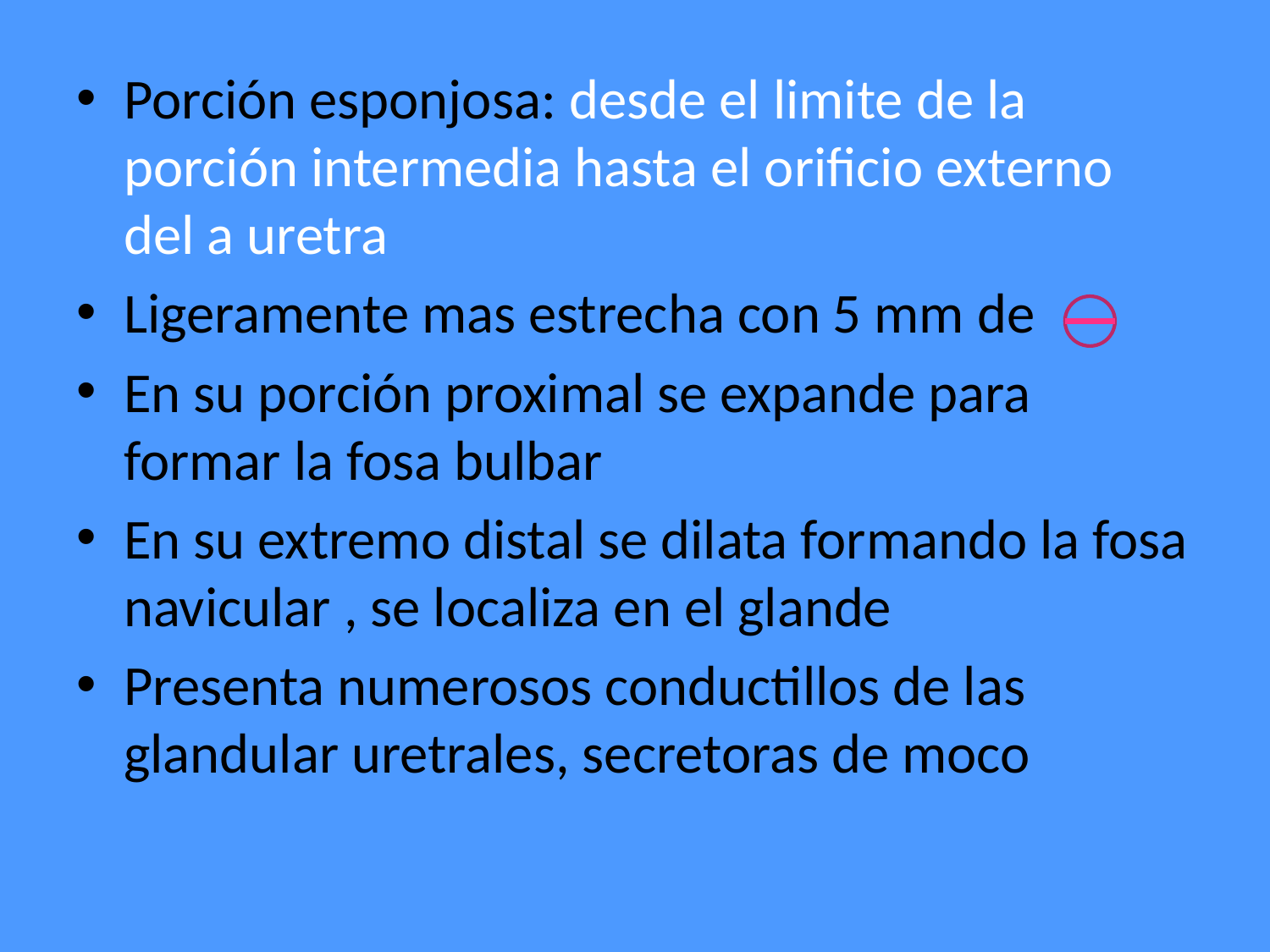

Porción esponjosa: desde el limite de la porción intermedia hasta el orificio externo del a uretra
Ligeramente mas estrecha con 5 mm de
En su porción proximal se expande para formar la fosa bulbar
En su extremo distal se dilata formando la fosa navicular , se localiza en el glande
Presenta numerosos conductillos de las glandular uretrales, secretoras de moco